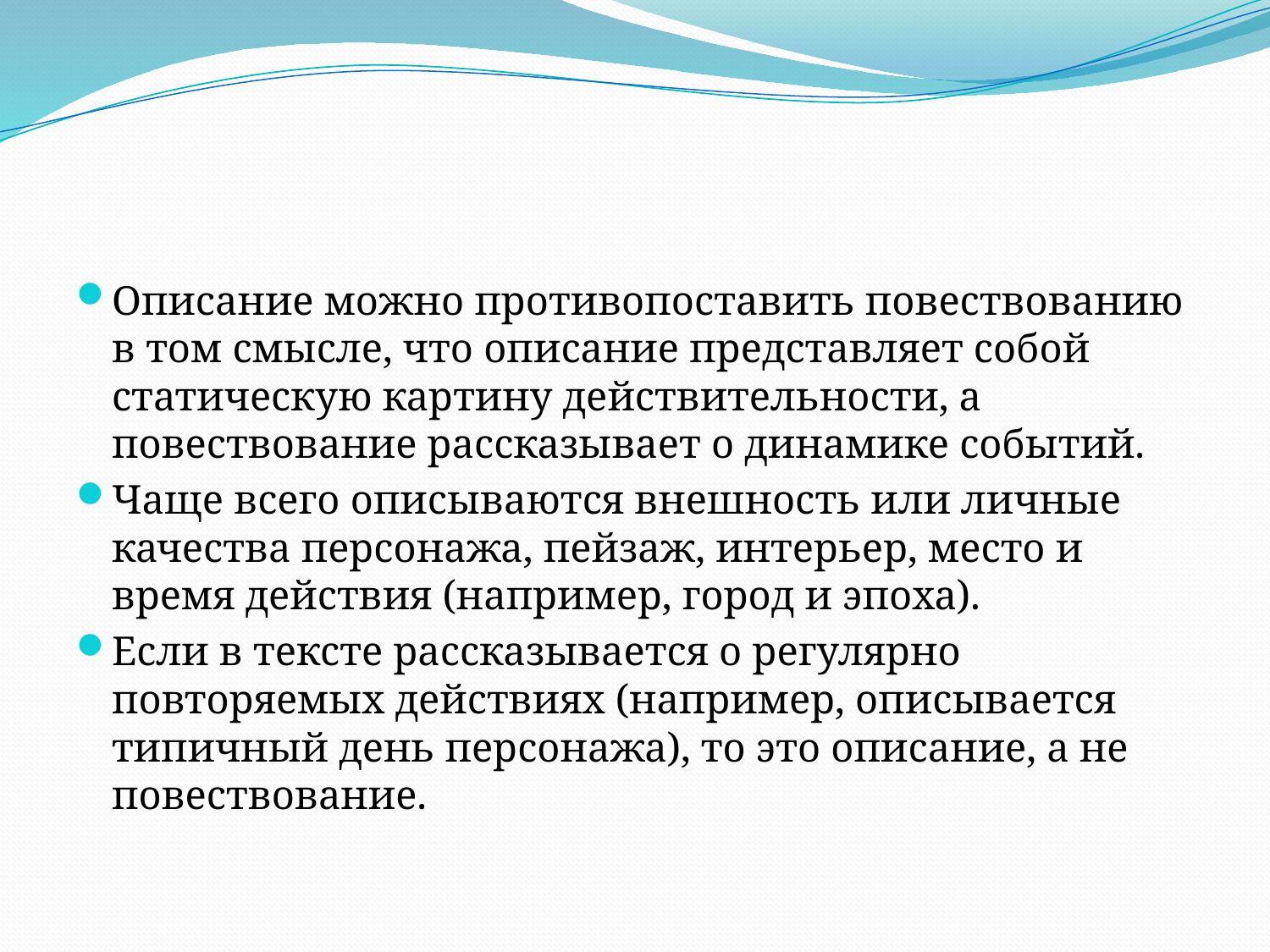

#
Описание можно противопоставить повествованию в том смысле, что описание представляет собой статическую картину действительности, а повествование рассказывает о динамике событий.
Чаще всего описываются внешность или личные качества персонажа, пейзаж, интерьер, место и время действия (например, город и эпоха).
Если в тексте рассказывается о регулярно повторяемых действиях (например, описывается типичный день персонажа), то это описание, а не повествование.